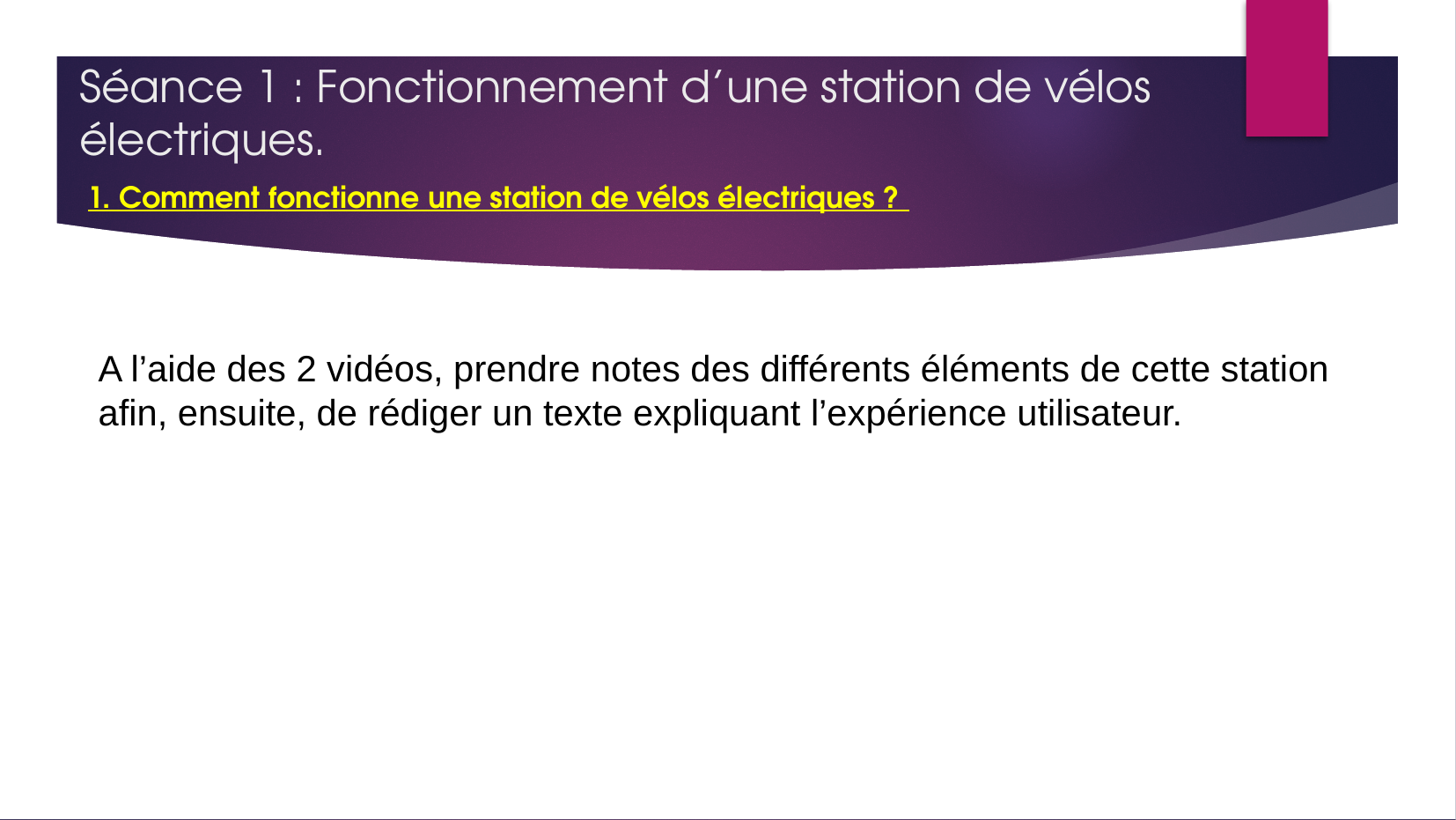

Séance 1 : Fonctionnement d’une station de vélos électriques.
1. Comment fonctionne une station de vélos électriques ?

A l’aide des 2 vidéos, prendre notes des différents éléments de cette station afin, ensuite, de rédiger un texte expliquant l’expérience utilisateur.